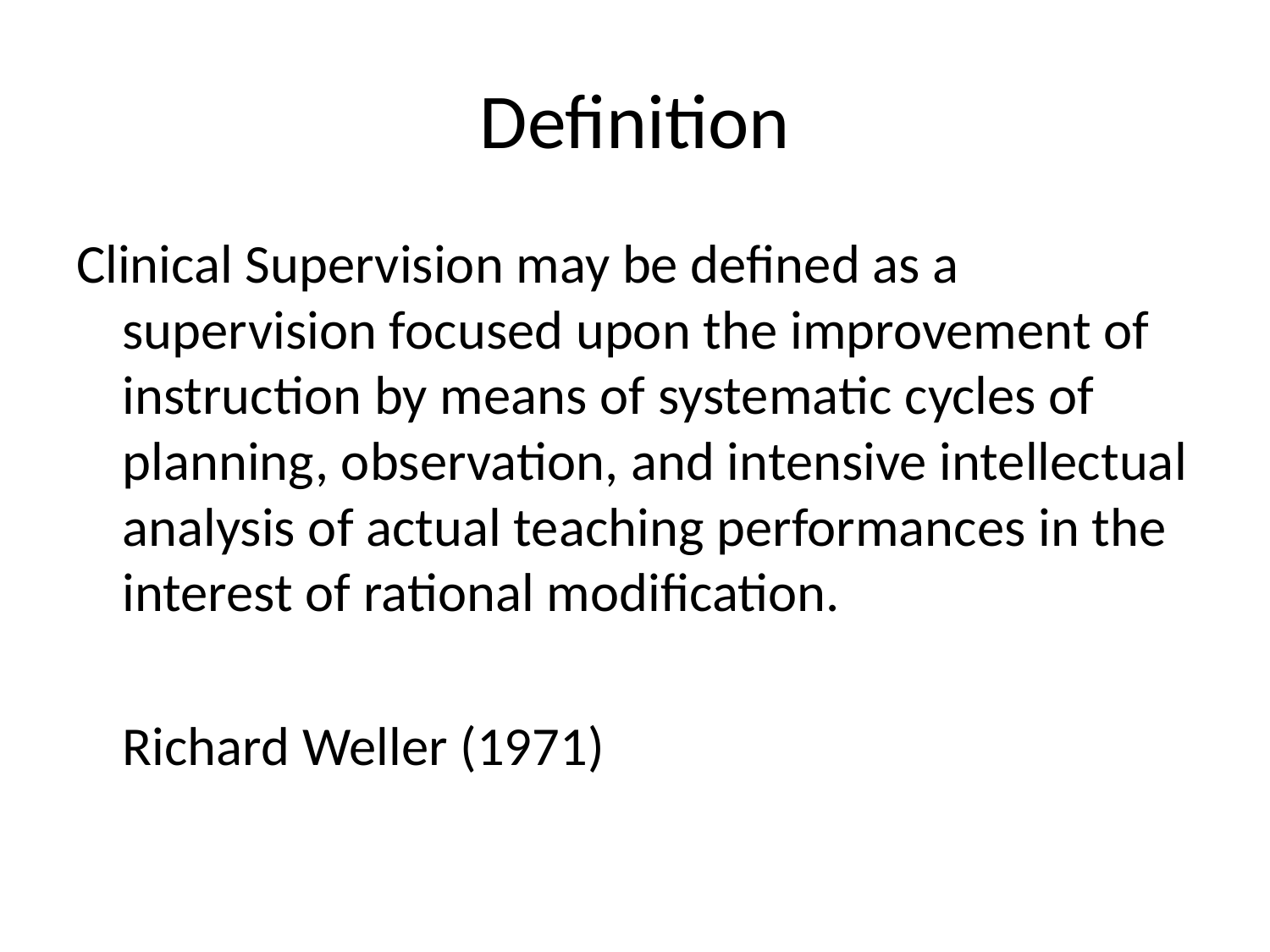

# Definition
Clinical Supervision may be defined as a supervision focused upon the improvement of instruction by means of systematic cycles of planning, observation, and intensive intellectual analysis of actual teaching performances in the interest of rational modification.

					Richard Weller (1971)